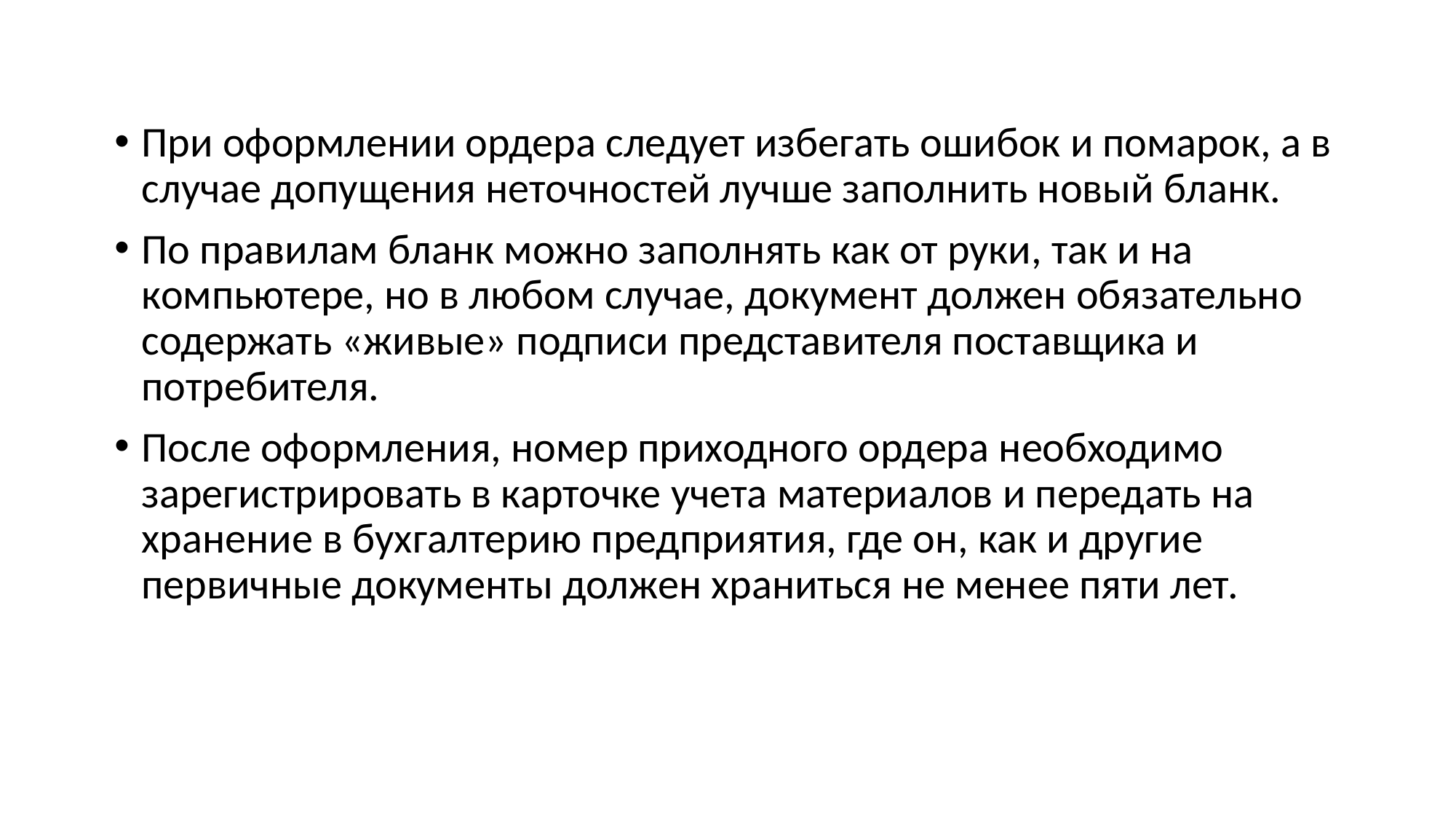

При оформлении ордера следует избегать ошибок и помарок, а в случае допущения неточностей лучше заполнить новый бланк.
По правилам бланк можно заполнять как от руки, так и на компьютере, но в любом случае, документ должен обязательно содержать «живые» подписи представителя поставщика и потребителя.
После оформления, номер приходного ордера необходимо зарегистрировать в карточке учета материалов и передать на хранение в бухгалтерию предприятия, где он, как и другие первичные документы должен храниться не менее пяти лет.